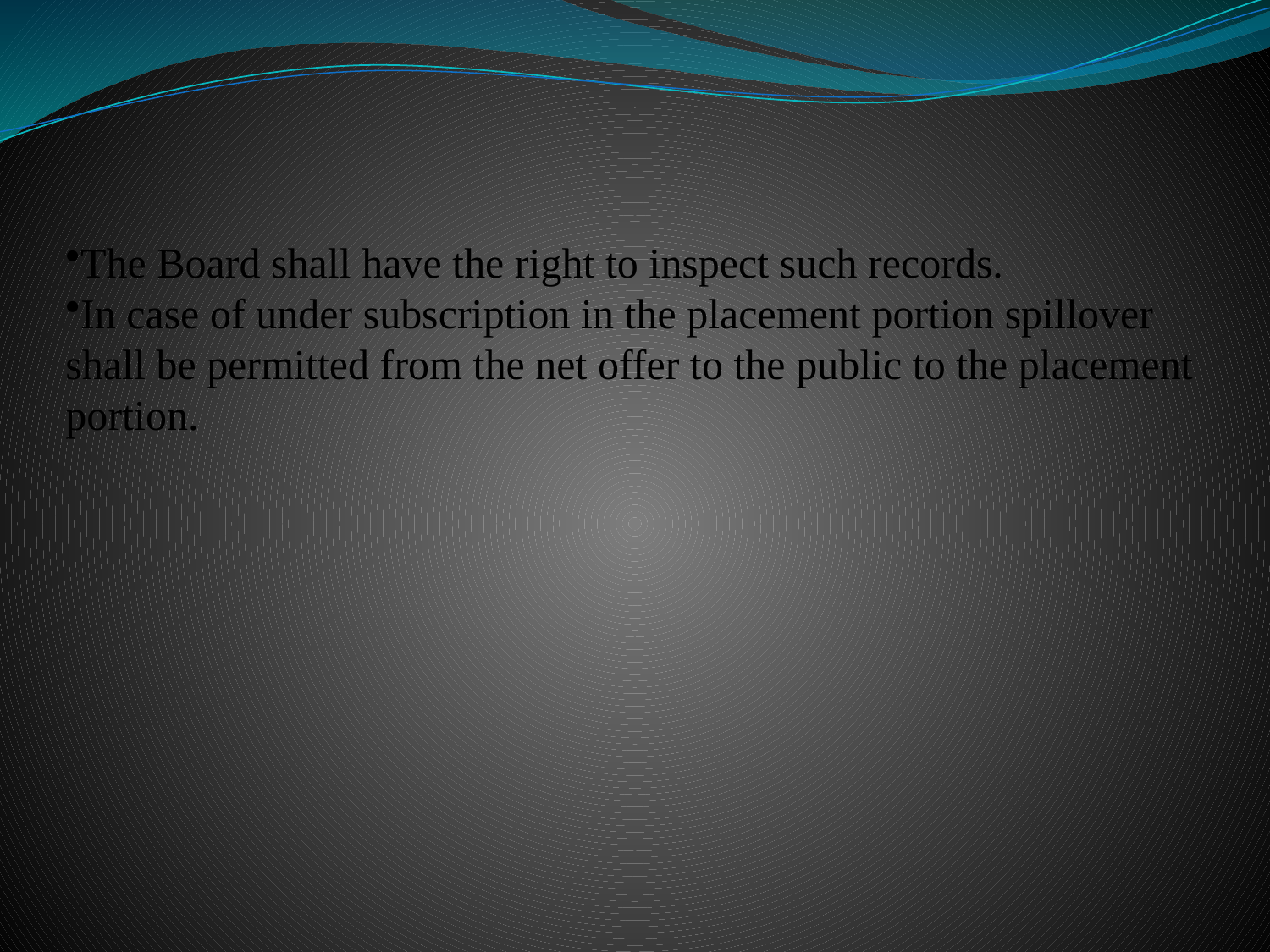

The Board shall have the right to inspect such records.
In case of under subscription in the placement portion spillover shall be permitted from the net offer to the public to the placement portion.